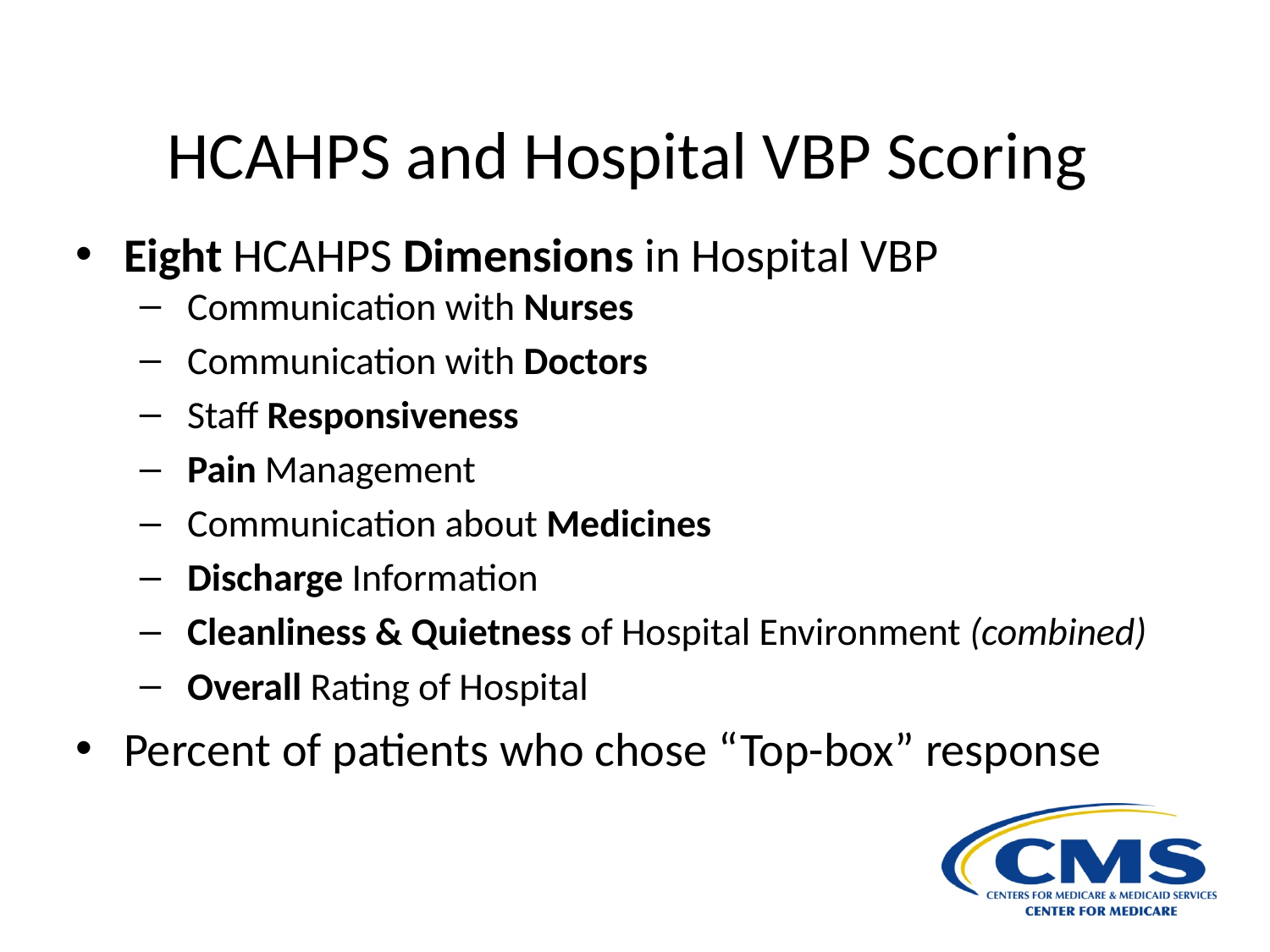

HCAHPS and Hospital VBP Scoring
Eight HCAHPS Dimensions in Hospital VBP
Communication with Nurses
Communication with Doctors
Staff Responsiveness
Pain Management
Communication about Medicines
Discharge Information
Cleanliness & Quietness of Hospital Environment (combined)
Overall Rating of Hospital
Percent of patients who chose “Top-box” response